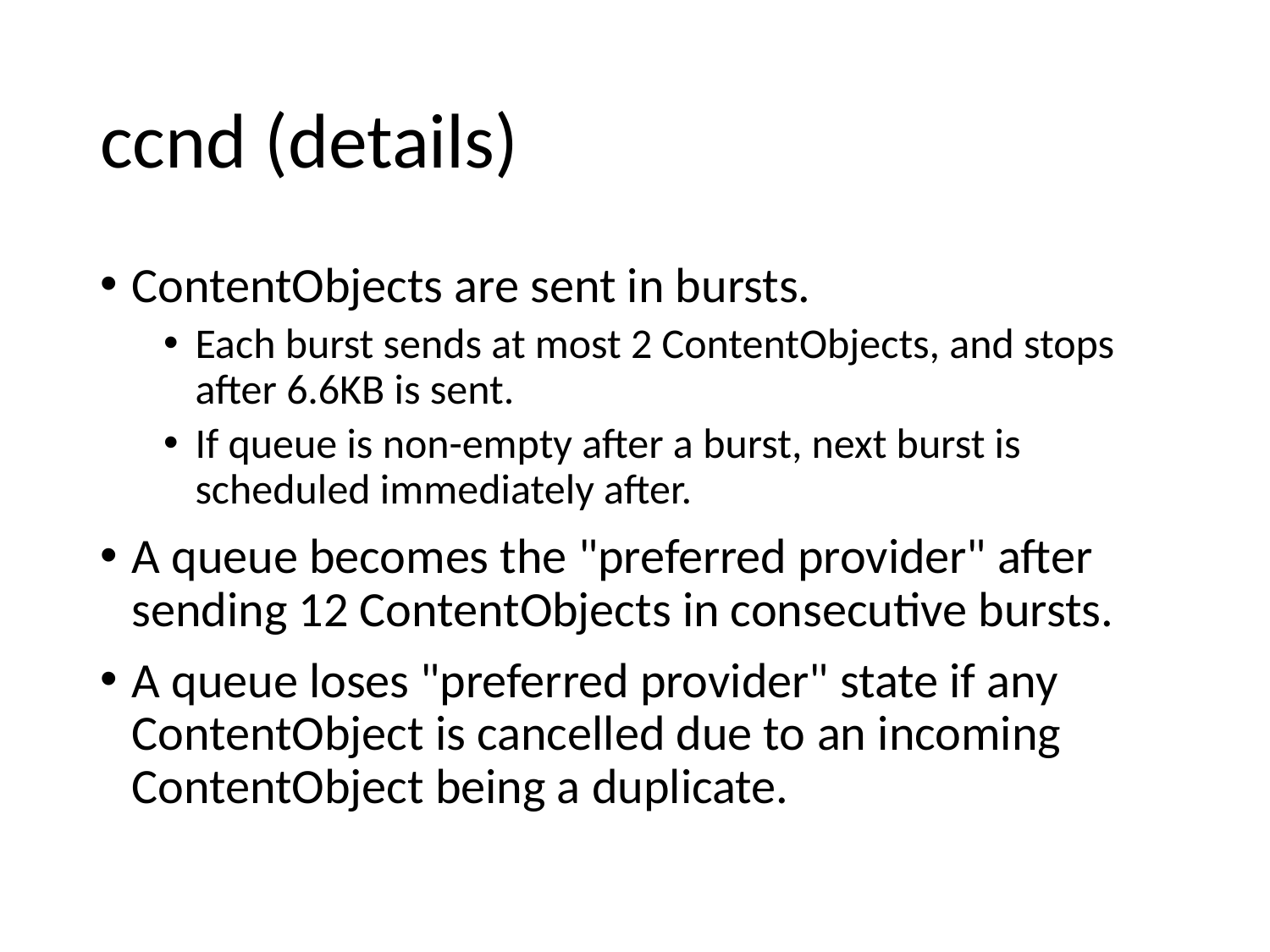

# ccnd (details)
ContentObjects are sent in bursts.
Each burst sends at most 2 ContentObjects, and stops after 6.6KB is sent.
If queue is non-empty after a burst, next burst is scheduled immediately after.
A queue becomes the "preferred provider" after sending 12 ContentObjects in consecutive bursts.
A queue loses "preferred provider" state if any ContentObject is cancelled due to an incoming ContentObject being a duplicate.